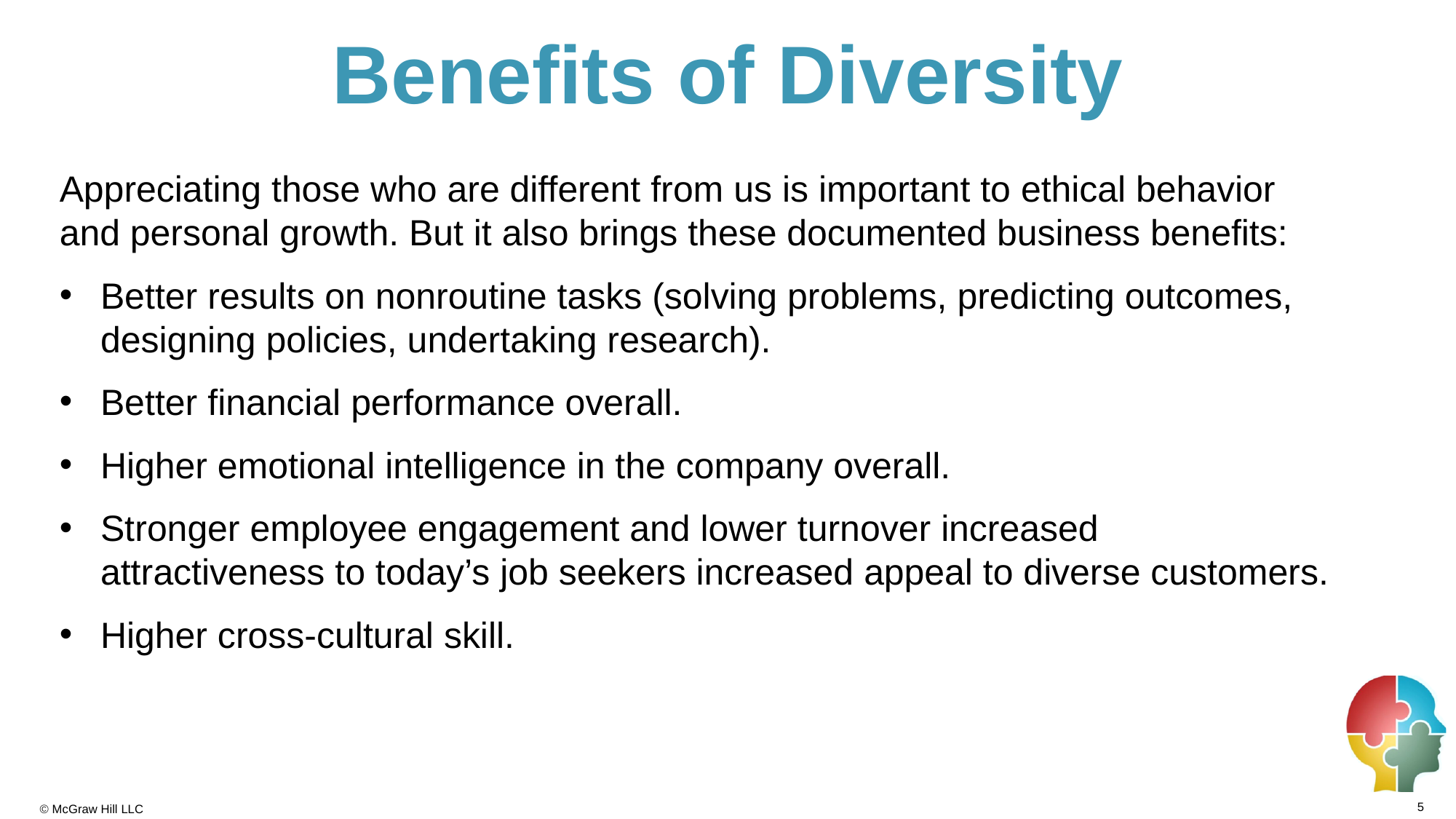

# Benefits of Diversity
Appreciating those who are different from us is important to ethical behavior and personal growth. But it also brings these documented business benefits:
Better results on nonroutine tasks (solving problems, predicting outcomes, designing policies, undertaking research).
Better financial performance overall.
Higher emotional intelligence in the company overall.
Stronger employee engagement and lower turnover increased attractiveness to today’s job seekers increased appeal to diverse customers.
Higher cross-cultural skill.
5